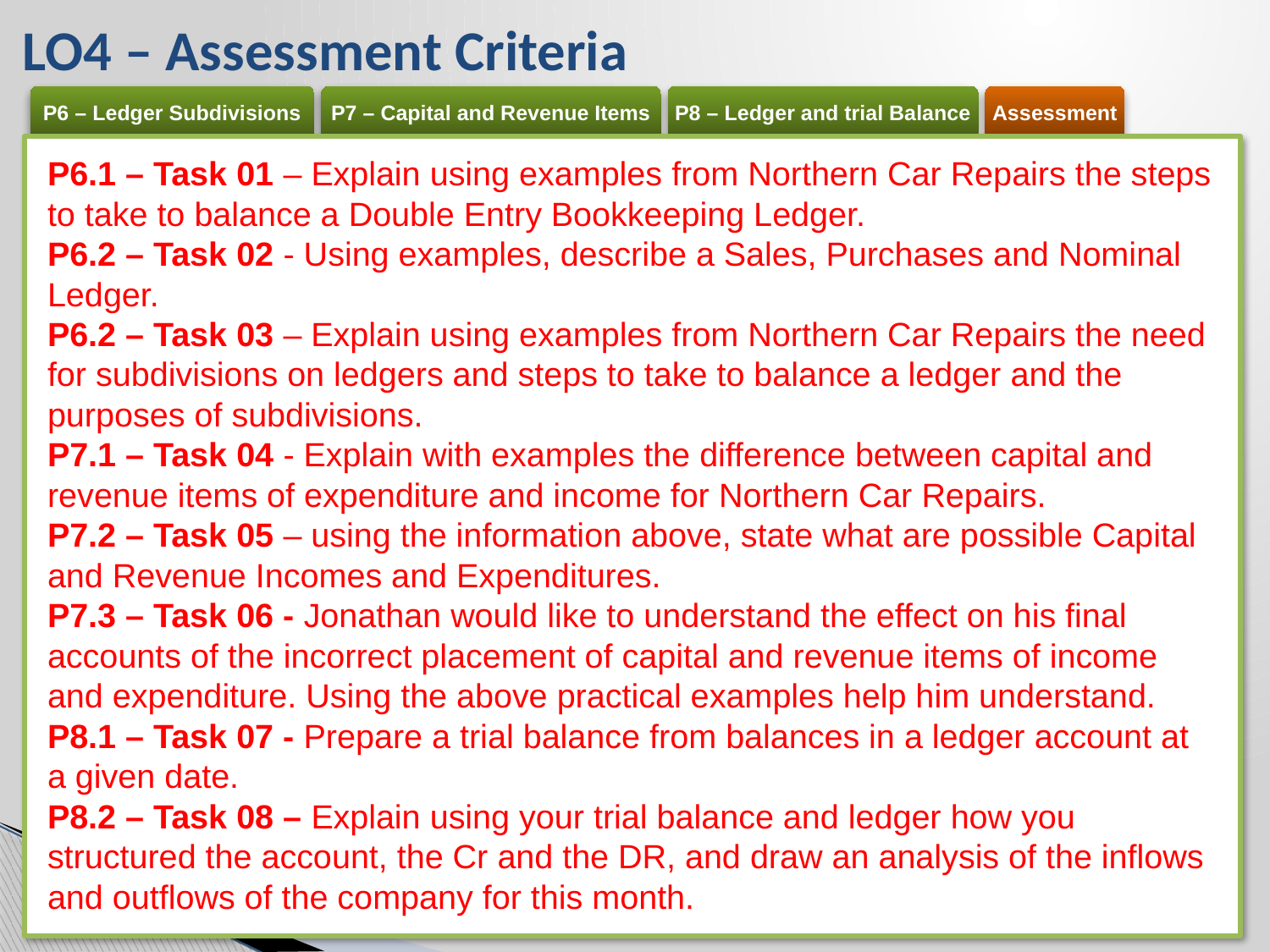

# LO4 – Assessment Criteria
P6.1 – Task 01 – Explain using examples from Northern Car Repairs the steps to take to balance a Double Entry Bookkeeping Ledger.
P6.2 – Task 02 - Using examples, describe a Sales, Purchases and Nominal Ledger.
P6.2 – Task 03 – Explain using examples from Northern Car Repairs the need for subdivisions on ledgers and steps to take to balance a ledger and the purposes of subdivisions.
P7.1 – Task 04 - Explain with examples the difference between capital and revenue items of expenditure and income for Northern Car Repairs.
P7.2 – Task 05 – using the information above, state what are possible Capital and Revenue Incomes and Expenditures.
P7.3 – Task 06 - Jonathan would like to understand the effect on his final accounts of the incorrect placement of capital and revenue items of income and expenditure. Using the above practical examples help him understand.
P8.1 – Task 07 - Prepare a trial balance from balances in a ledger account at a given date.
P8.2 – Task 08 – Explain using your trial balance and ledger how you structured the account, the Cr and the DR, and draw an analysis of the inflows and outflows of the company for this month.